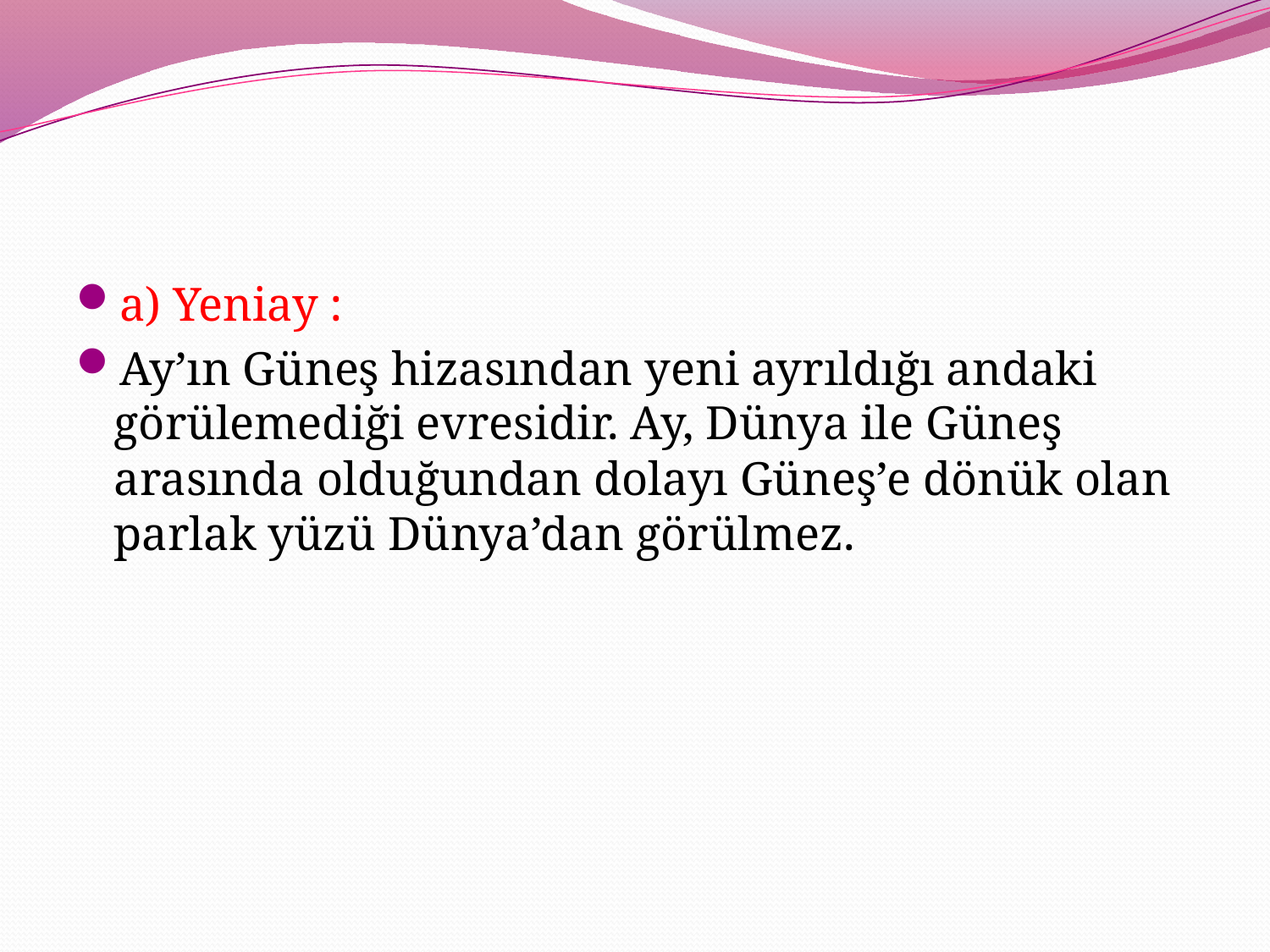

a) Yeniay :
Ay’ın Güneş hizasından yeni ayrıldığı andaki görülemediği evresidir. Ay, Dünya ile Güneş arasında olduğundan dolayı Güneş’e dönük olan parlak yüzü Dünya’dan görülmez.